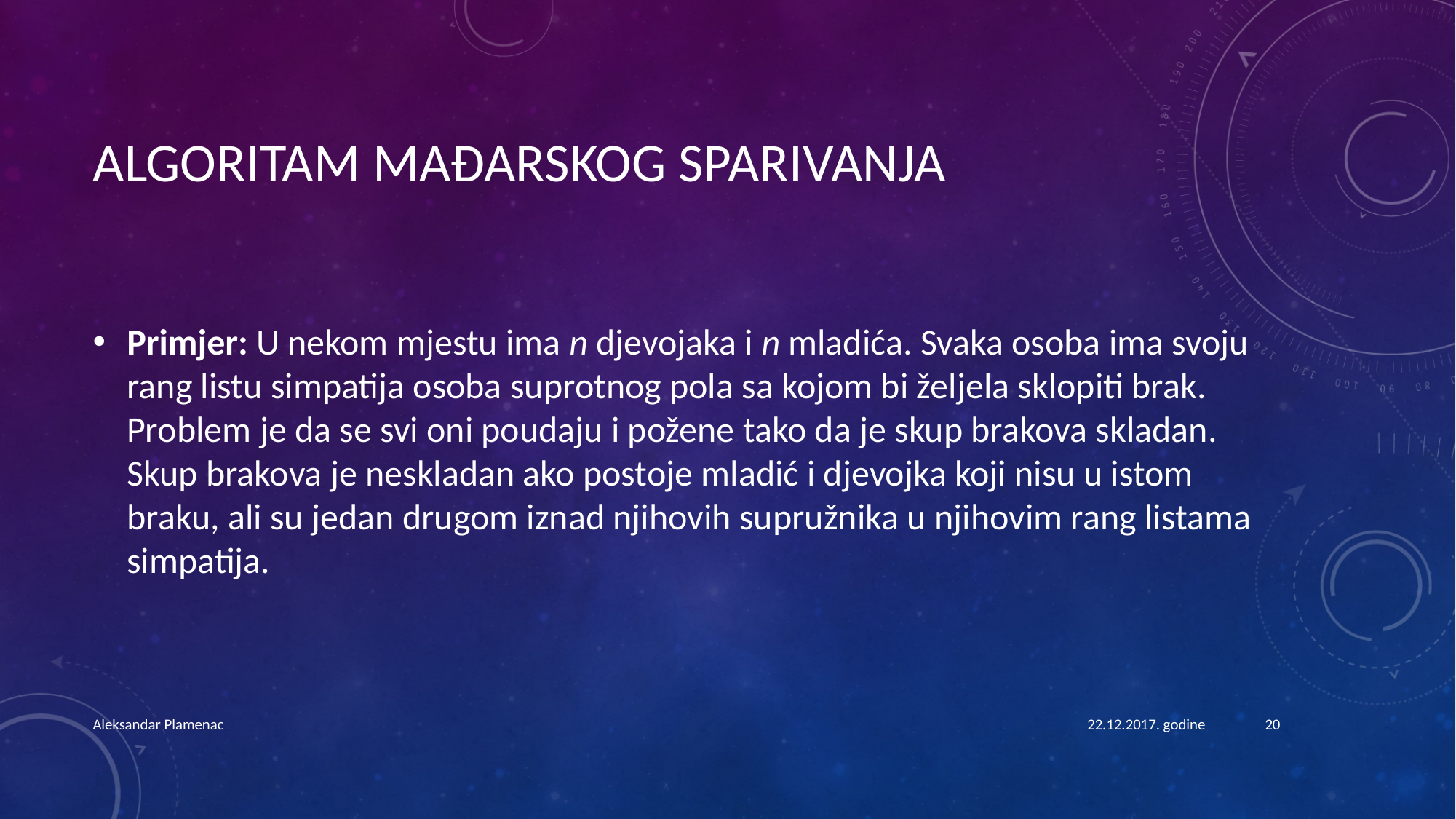

# ALGORITAM MAĐARSKOG SPARIVANJA
Primjer: U nekom mjestu ima n djevojaka i n mladića. Svaka osoba ima svoju rang listu simpatija osoba suprotnog pola sa kojom bi željela sklopiti brak. Problem je da se svi oni poudaju i požene tako da je skup brakova skladan. Skup brakova je neskladan ako postoje mladić i djevojka koji nisu u istom braku, ali su jedan drugom iznad njihovih supružnika u njihovim rang listama simpatija.

Aleksandar Plamenac
22.12.2017. godine
20